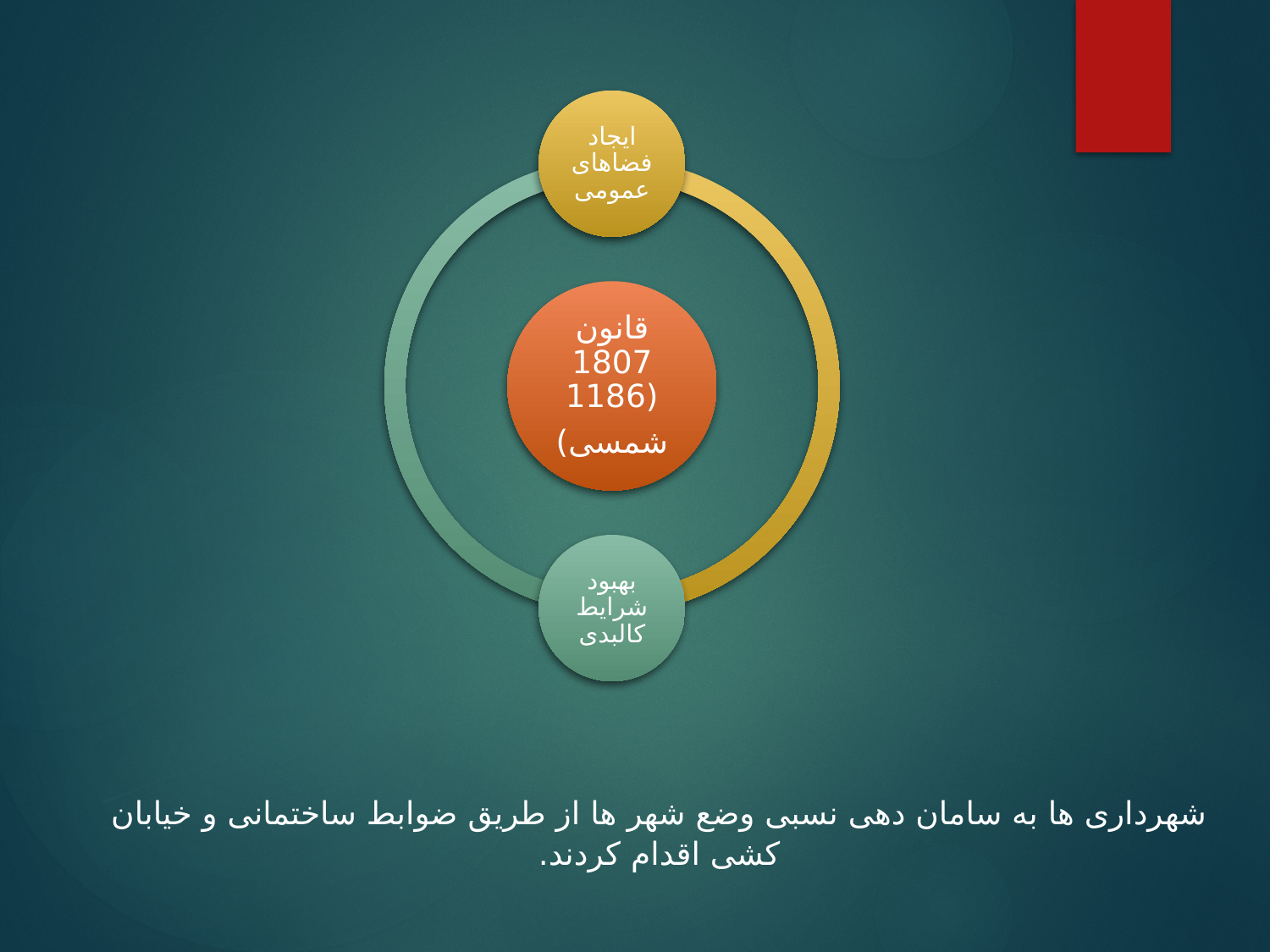

قانون 1807 (1186
شمسی)
ایجاد فضاهای عمومی
بهبود شرایط کالبدی
شهرداری ها به سامان دهی نسبی وضع شهر ها از طریق ضوابط ساختمانی و خیابان کشی اقدام کردند.